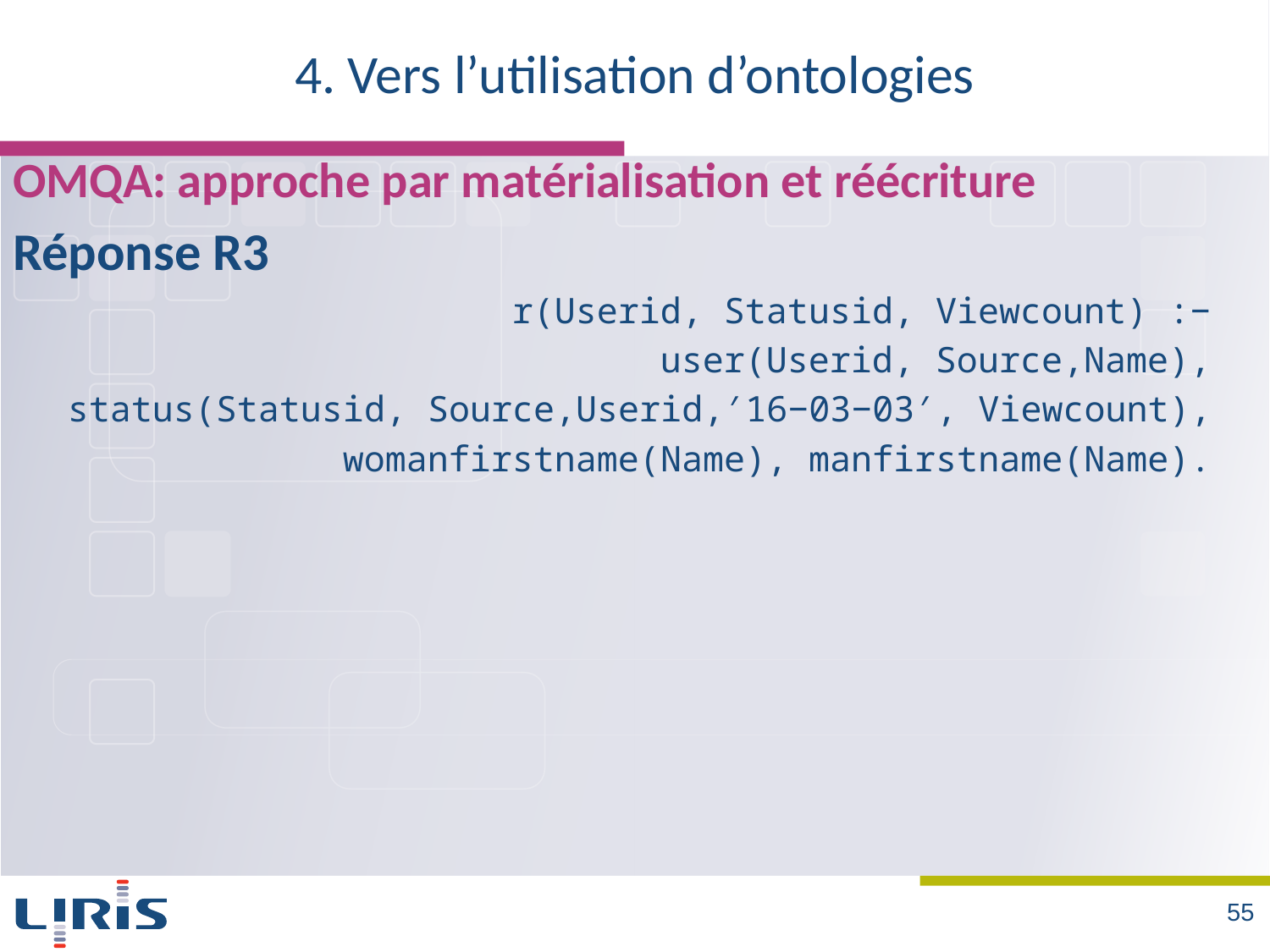

# 4. Vers l’utilisation d’ontologies
OMQA: approche par matérialisation et réécriture
Réponse R3
r(Userid, Statusid, Viewcount) :−
user(Userid, Source,Name),
status(Statusid, Source,Userid,′16−03−03′, Viewcount),
womanfirstname(Name), manfirstname(Name).
55